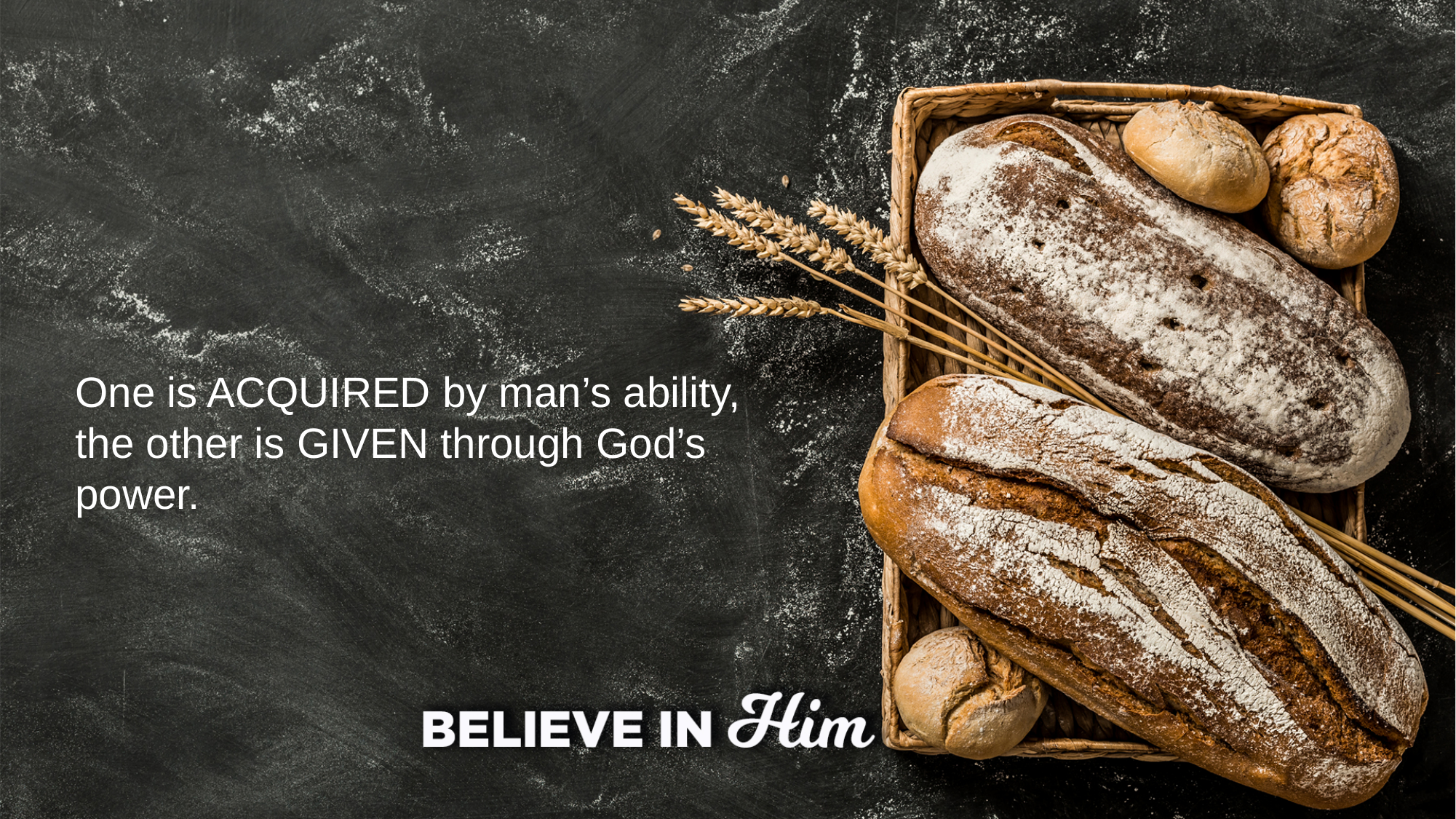

One is ACQUIRED by man’s ability, the other is GIVEN through God’s power.